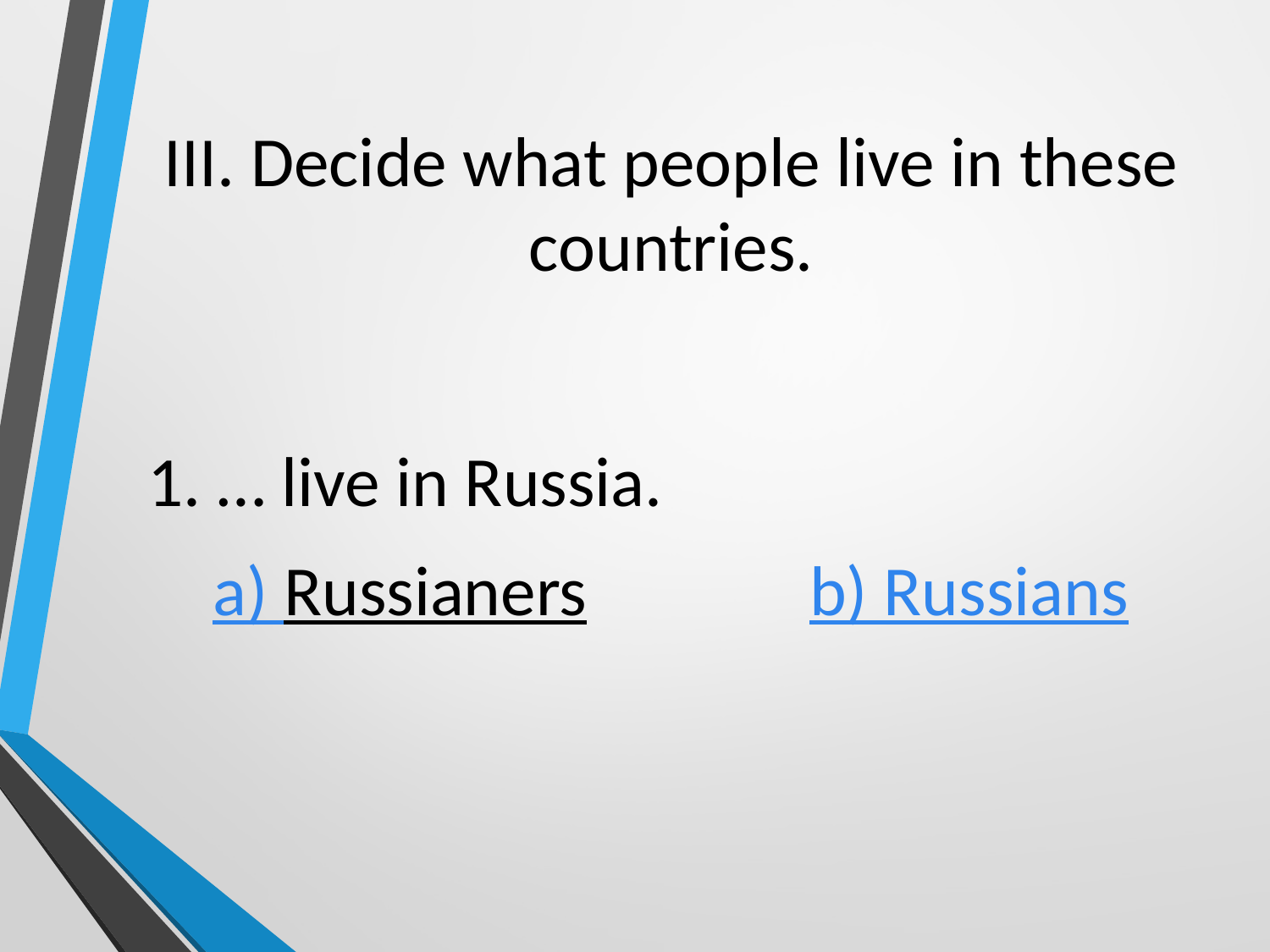

# III. Decide what people live in these countries.
1. … live in Russia.
a) Russianers              b) Russians